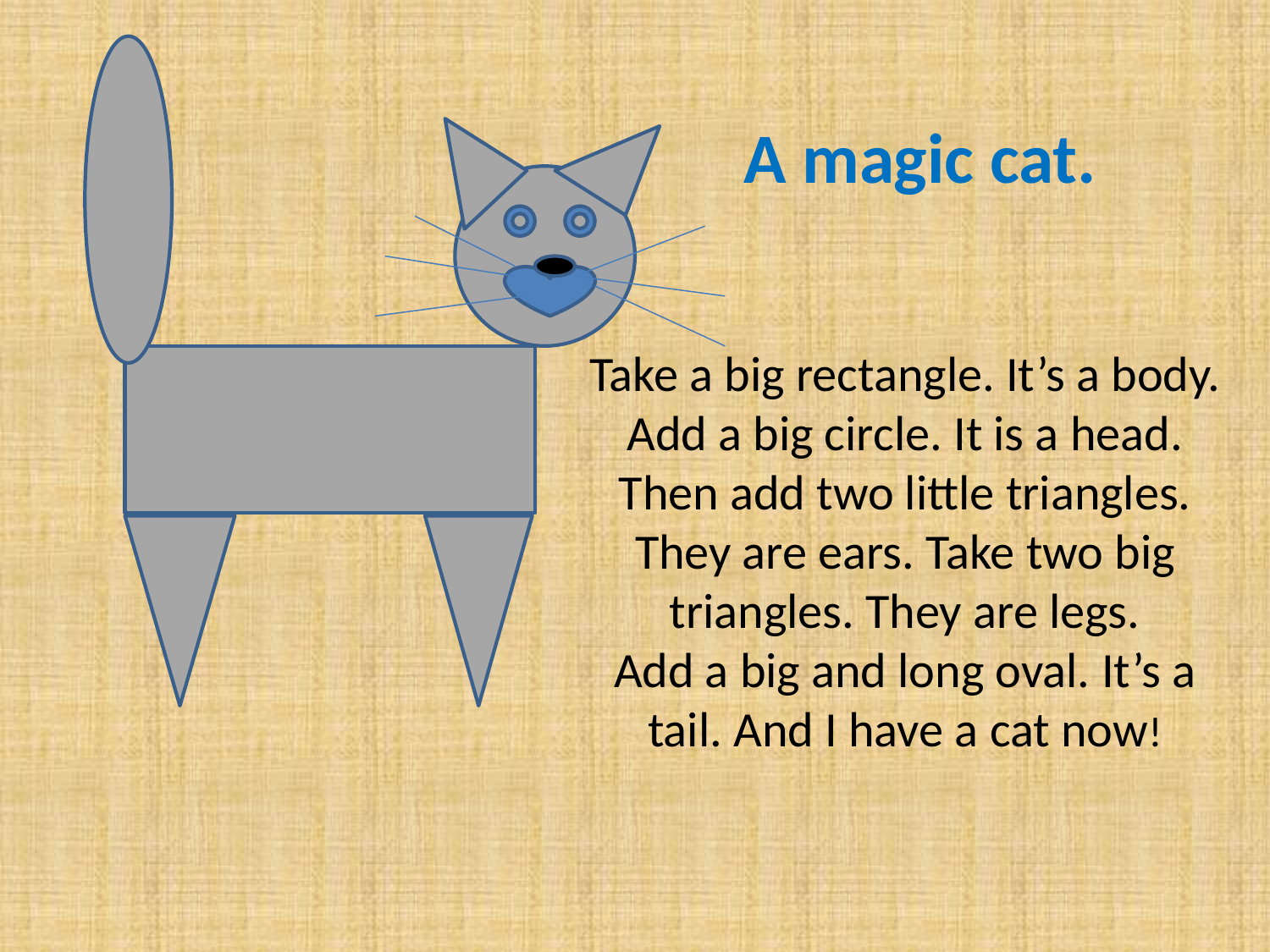

A magic cat.

Take a big rectangle. It’s a body. Add a big circle. It is a head.
Then add two little triangles. They are ears. Take two big triangles. They are legs.
Add a big and long oval. It’s a tail. And I have a cat now!